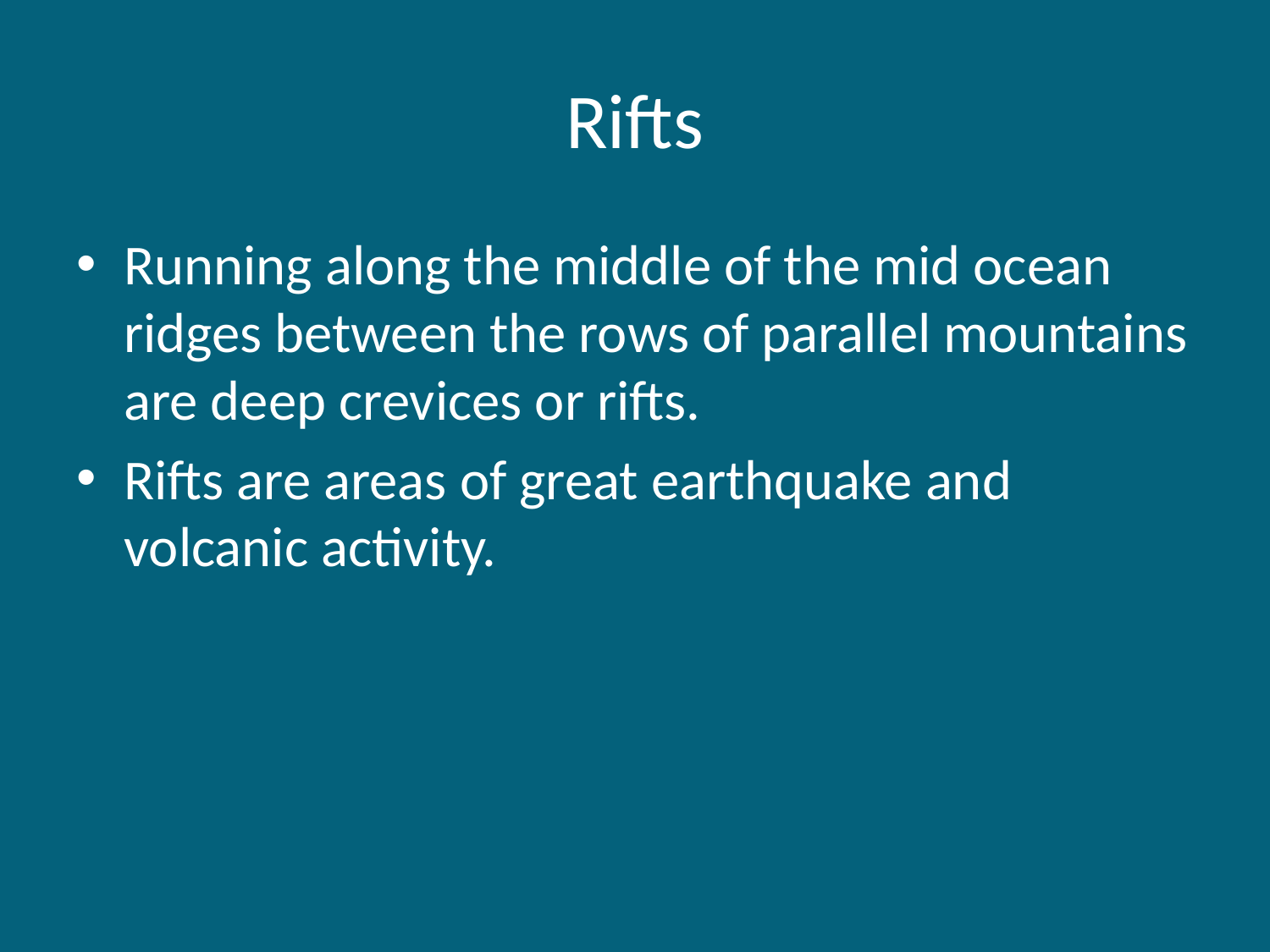

# Rifts
Running along the middle of the mid ocean ridges between the rows of parallel mountains are deep crevices or rifts.
Rifts are areas of great earthquake and volcanic activity.